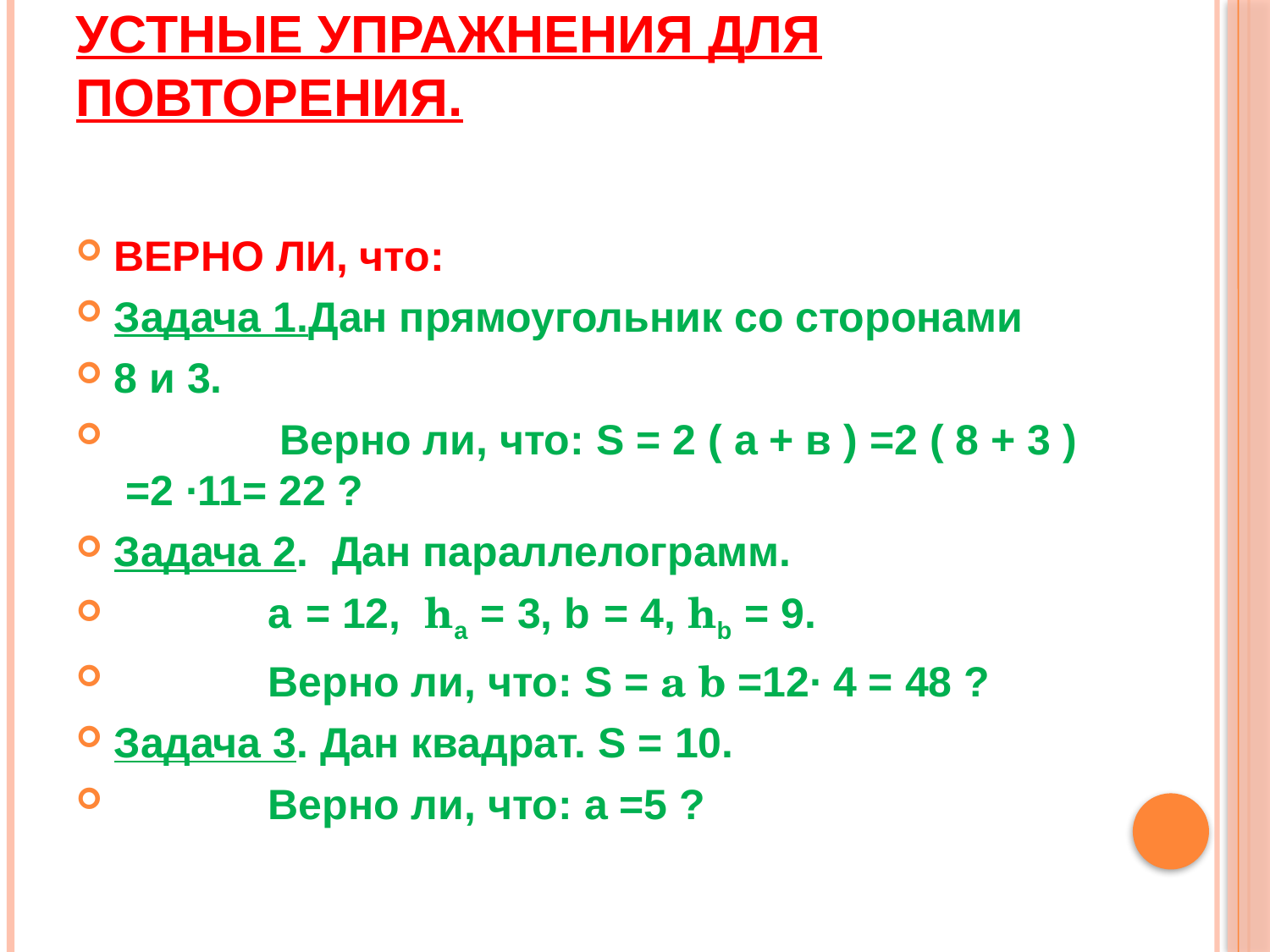

# Устные упражнения для повторения.
ВЕРНО ЛИ, что:
Задача 1.Дан прямоугольник со сторонами
8 и 3.
              Верно ли, что: S = 2 ( а + в ) =2 ( 8 + 3 )  =2 ∙11= 22 ?
Задача 2.  Дан параллелограмм.
             a = 12,  ha = 3, b = 4, hb = 9.
             Верно ли, что: S = a b =12∙ 4 = 48 ?
Задача 3. Дан квадрат. S = 10.
             Верно ли, что: а =5 ?